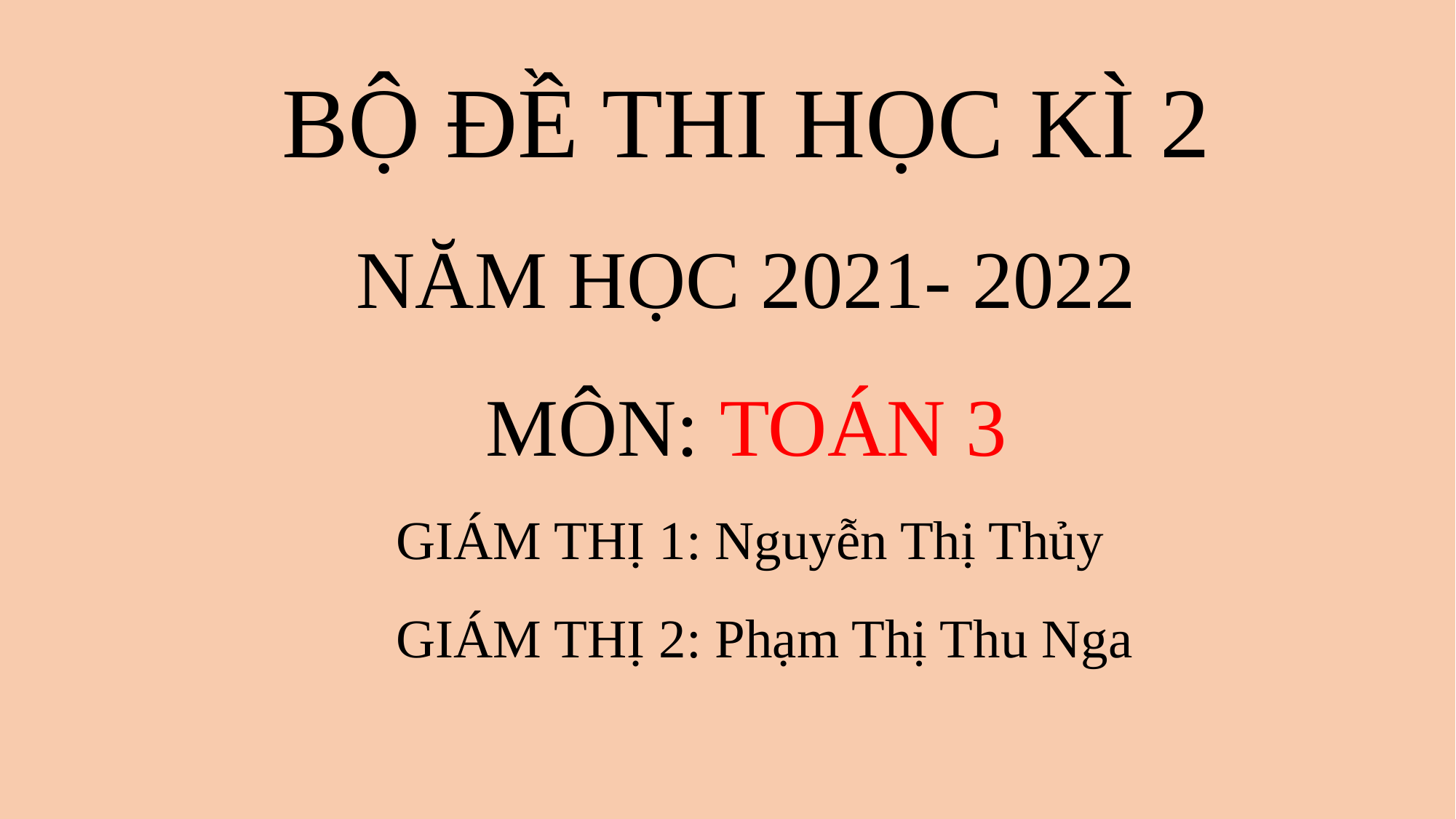

# BỘ ĐỀ THI HỌC KÌ 2 NĂM HỌC 2021- 2022 MÔN: TOÁN 3
GIÁM THỊ 1: Nguyễn Thị Thủy
GIÁM THỊ 2: Phạm Thị Thu Nga